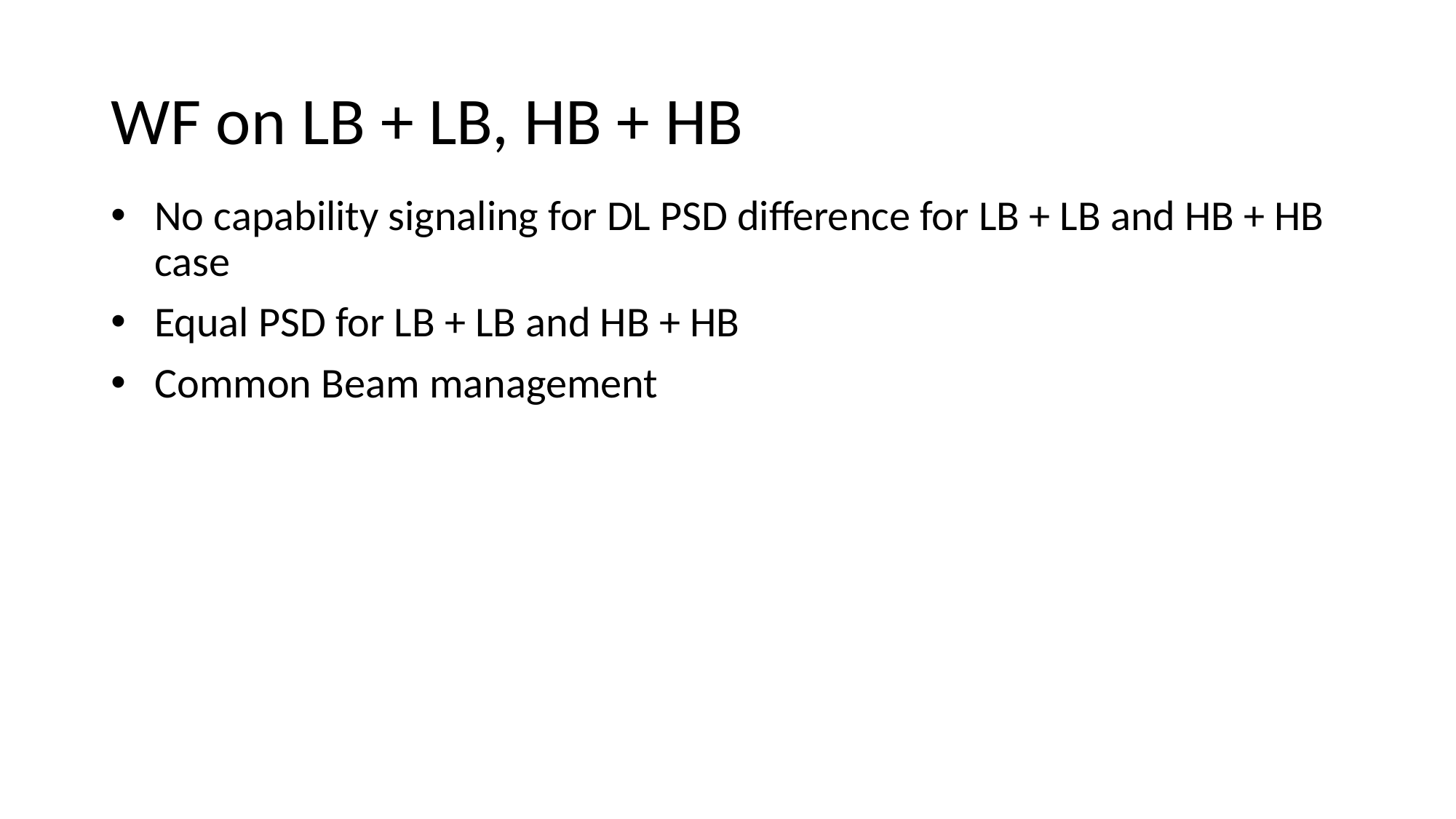

# WF on LB + LB, HB + HB
No capability signaling for DL PSD difference for LB + LB and HB + HB case
Equal PSD for LB + LB and HB + HB
Common Beam management